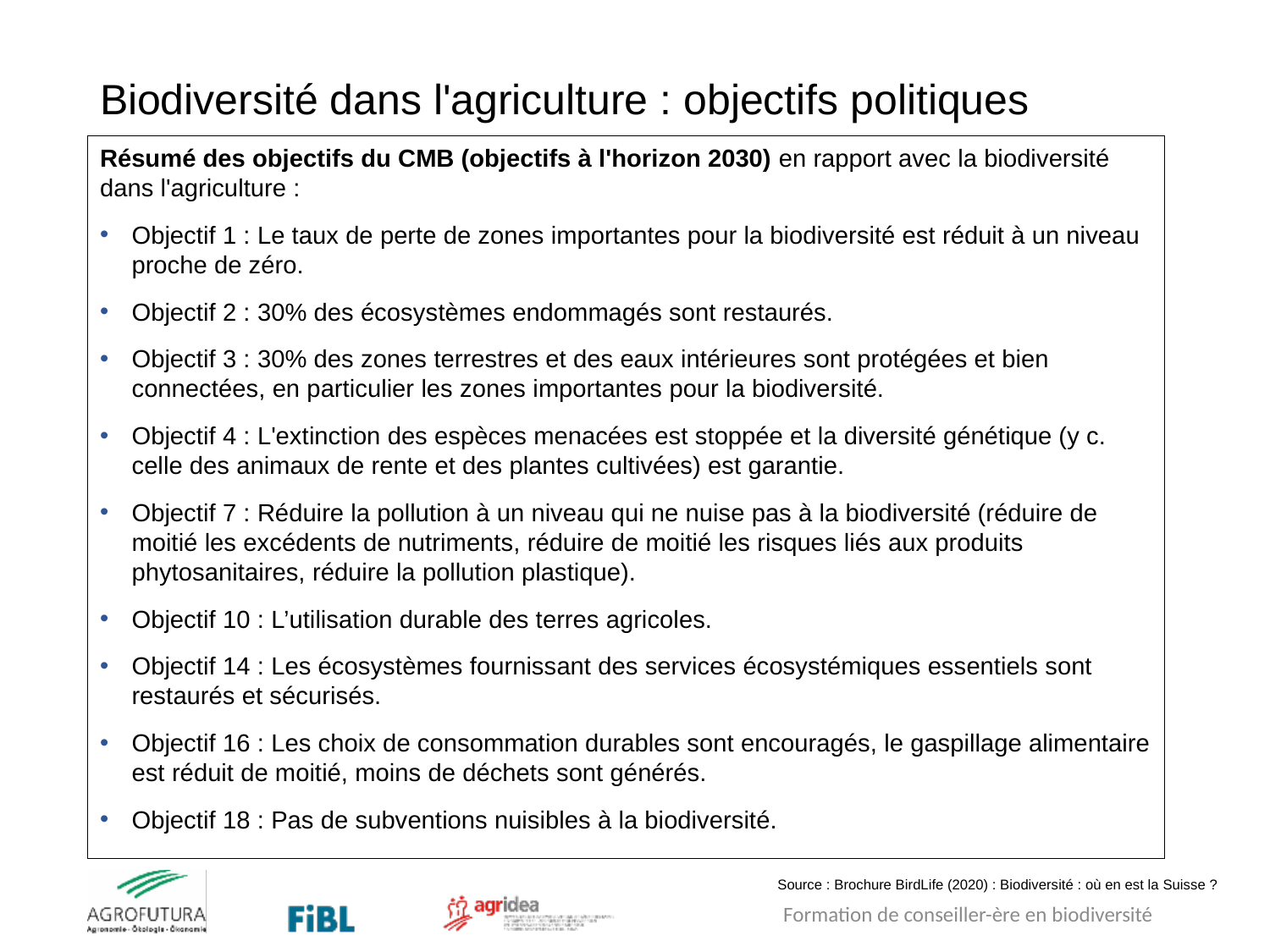

# Biodiversité dans l'agriculture : objectifs politiques
Résumé des objectifs du CMB (objectifs à l'horizon 2030) en rapport avec la biodiversité dans l'agriculture :
Objectif 1 : Le taux de perte de zones importantes pour la biodiversité est réduit à un niveau proche de zéro.
Objectif 2 : 30% des écosystèmes endommagés sont restaurés.
Objectif 3 : 30% des zones terrestres et des eaux intérieures sont protégées et bien connectées, en particulier les zones importantes pour la biodiversité.
Objectif 4 : L'extinction des espèces menacées est stoppée et la diversité génétique (y c. celle des animaux de rente et des plantes cultivées) est garantie.
Objectif 7 : Réduire la pollution à un niveau qui ne nuise pas à la biodiversité (réduire de moitié les excédents de nutriments, réduire de moitié les risques liés aux produits phytosanitaires, réduire la pollution plastique).
Objectif 10 : L’utilisation durable des terres agricoles.
Objectif 14 : Les écosystèmes fournissant des services écosystémiques essentiels sont restaurés et sécurisés.
Objectif 16 : Les choix de consommation durables sont encouragés, le gaspillage alimentaire est réduit de moitié, moins de déchets sont générés.
Objectif 18 : Pas de subventions nuisibles à la biodiversité.
Source : Brochure BirdLife (2020) : Biodiversité : où en est la Suisse ?
Formation de conseiller-ère en biodiversité